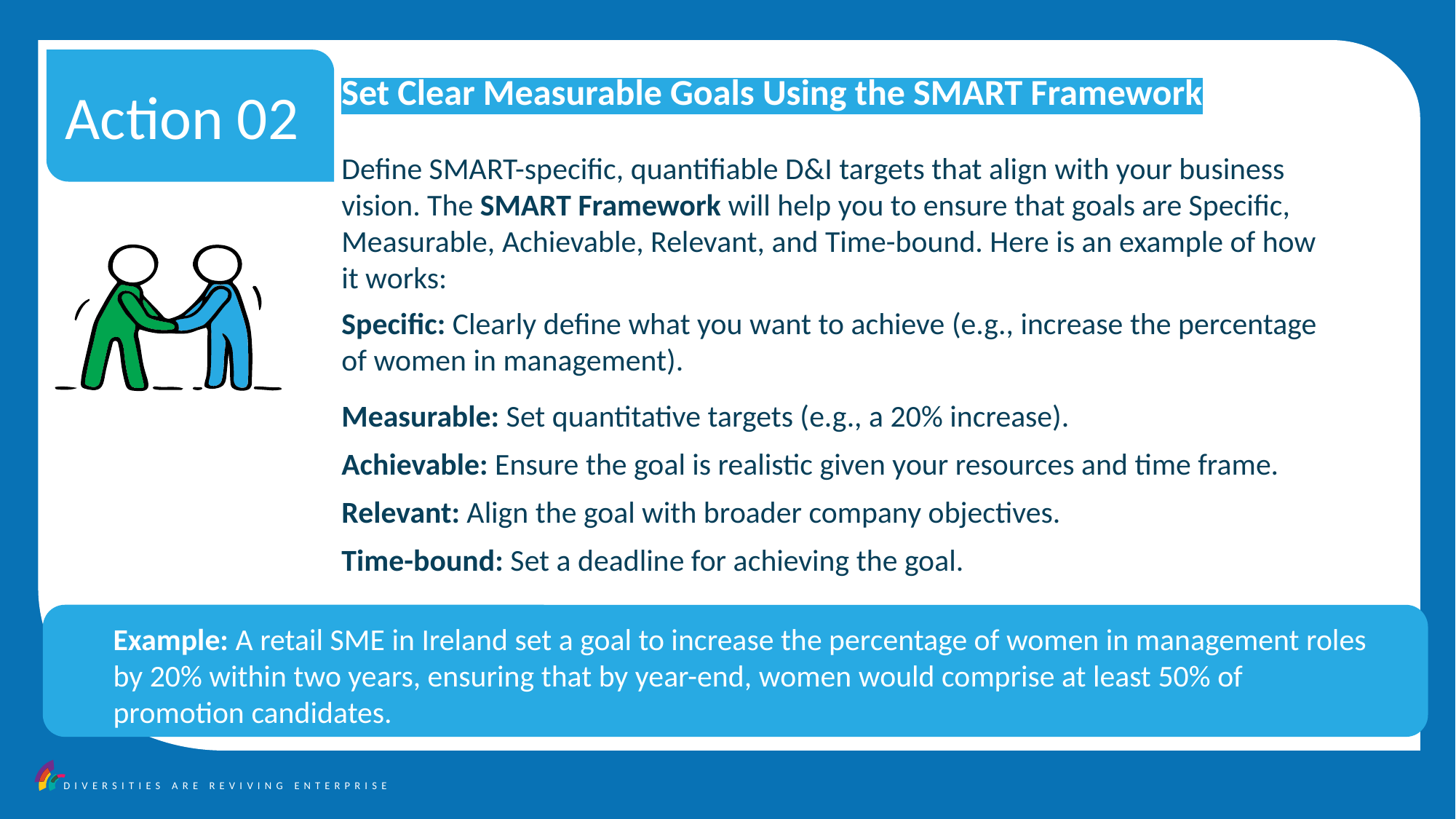

Action 02
Set Clear Measurable Goals Using the SMART Framework

Define SMART-specific, quantifiable D&I targets that align with your business vision. The SMART Framework will help you to ensure that goals are Specific, Measurable, Achievable, Relevant, and Time-bound. Here is an example of how it works:
Specific: Clearly define what you want to achieve (e.g., increase the percentage of women in management).
Measurable: Set quantitative targets (e.g., a 20% increase).
Achievable: Ensure the goal is realistic given your resources and time frame.
Relevant: Align the goal with broader company objectives.
Time-bound: Set a deadline for achieving the goal.

03

Example: A retail SME in Ireland set a goal to increase the percentage of women in management roles by 20% within two years, ensuring that by year-end, women would comprise at least 50% of promotion candidates.